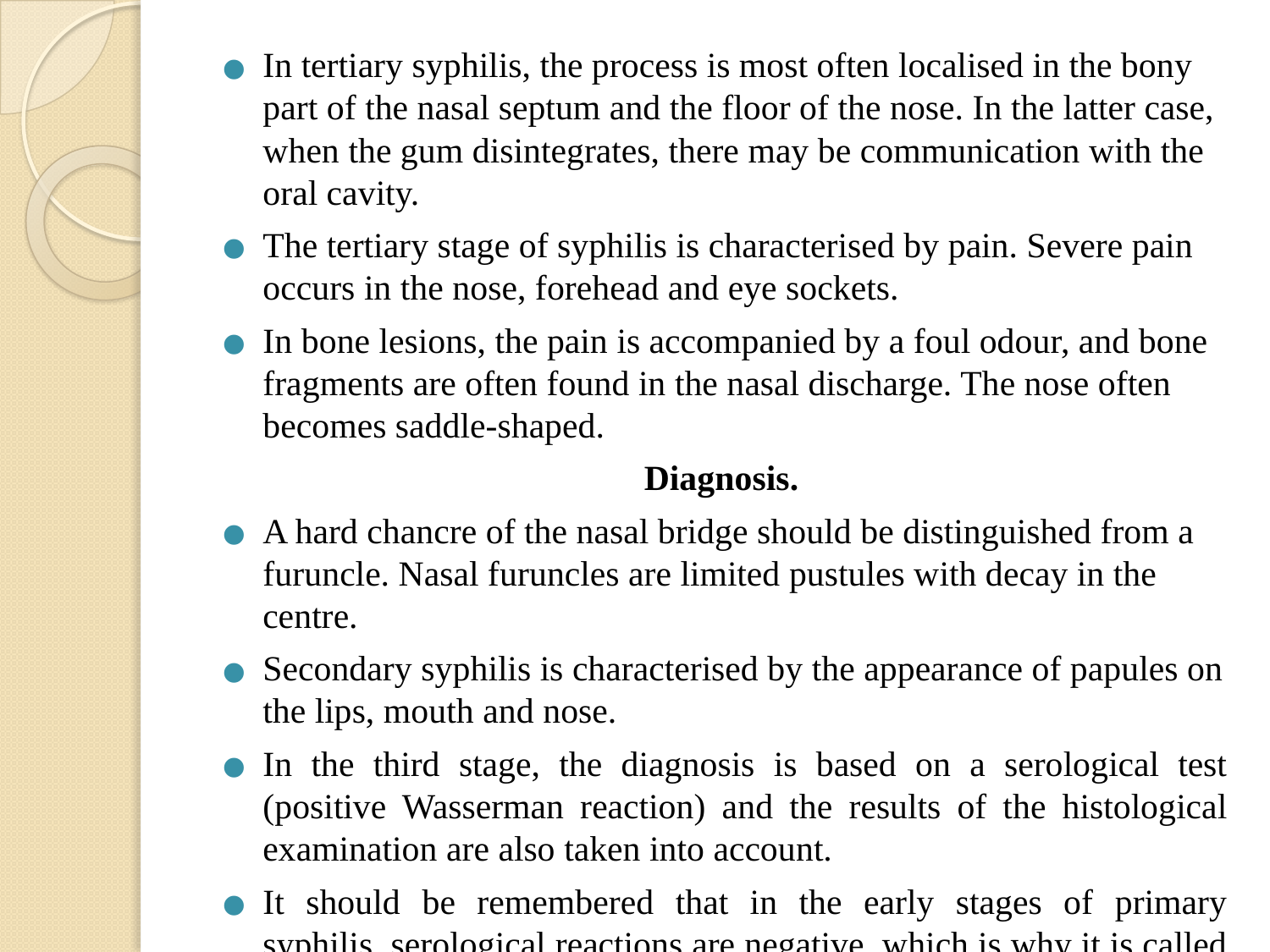

In tertiary syphilis, the process is most often localised in the bony part of the nasal septum and the floor of the nose. In the latter case, when the gum disintegrates, there may be communication with the oral cavity.
The tertiary stage of syphilis is characterised by pain. Severe pain occurs in the nose, forehead and eye sockets.
In bone lesions, the pain is accompanied by a foul odour, and bone fragments are often found in the nasal discharge. The nose often becomes saddle-shaped.
Diagnosis.
A hard chancre of the nasal bridge should be distinguished from a furuncle. Nasal furuncles are limited pustules with decay in the centre.
Secondary syphilis is characterised by the appearance of papules on the lips, mouth and nose.
In the third stage, the diagnosis is based on a serological test (positive Wasserman reaction) and the results of the histological examination are also taken into account.
It should be remembered that in the early stages of primary syphilis, serological reactions are negative, which is why it is called seronegative.

#